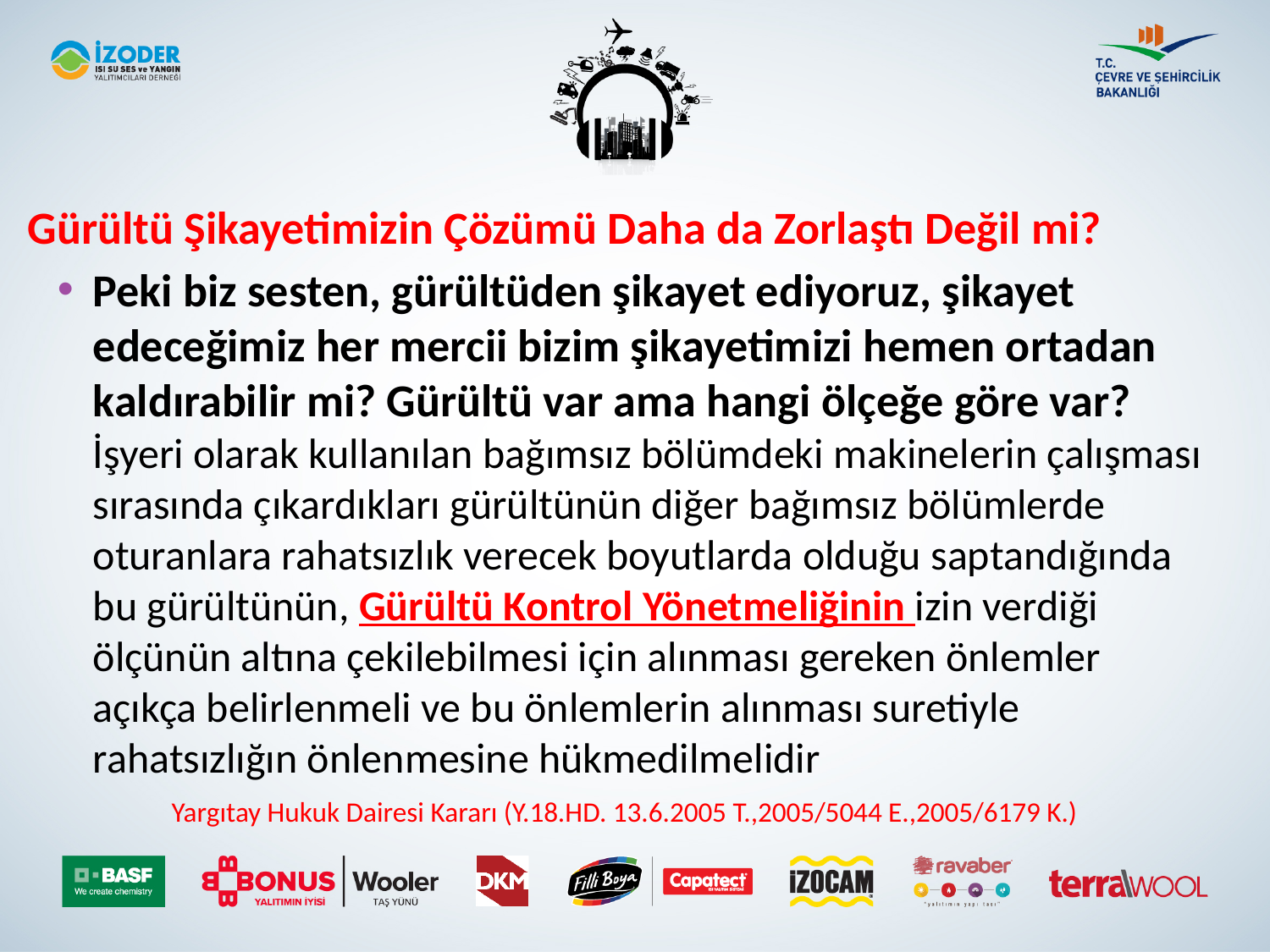

Gürültü Şikayetimizin Çözümü Daha da Zorlaştı Değil mi?
Peki biz sesten, gürültüden şikayet ediyoruz, şikayet edeceğimiz her mercii bizim şikayetimizi hemen ortadan kaldırabilir mi? Gürültü var ama hangi ölçeğe göre var? İşyeri olarak kullanılan bağımsız bölümdeki makinelerin çalışması sırasında çıkardıkları gürültünün diğer bağımsız bölümlerde oturanlara rahatsızlık verecek boyutlarda olduğu saptandığında bu gürültünün, Gürültü Kontrol Yönetmeliğinin izin verdiği ölçünün altına çekilebilmesi için alınması gereken önlemler açıkça belirlenmeli ve bu önlemlerin alınması suretiyle rahatsızlığın önlenmesine hükmedilmelidir
Yargıtay Hukuk Dairesi Kararı (Y.18.HD. 13.6.2005 T.,2005/5044 E.,2005/6179 K.)